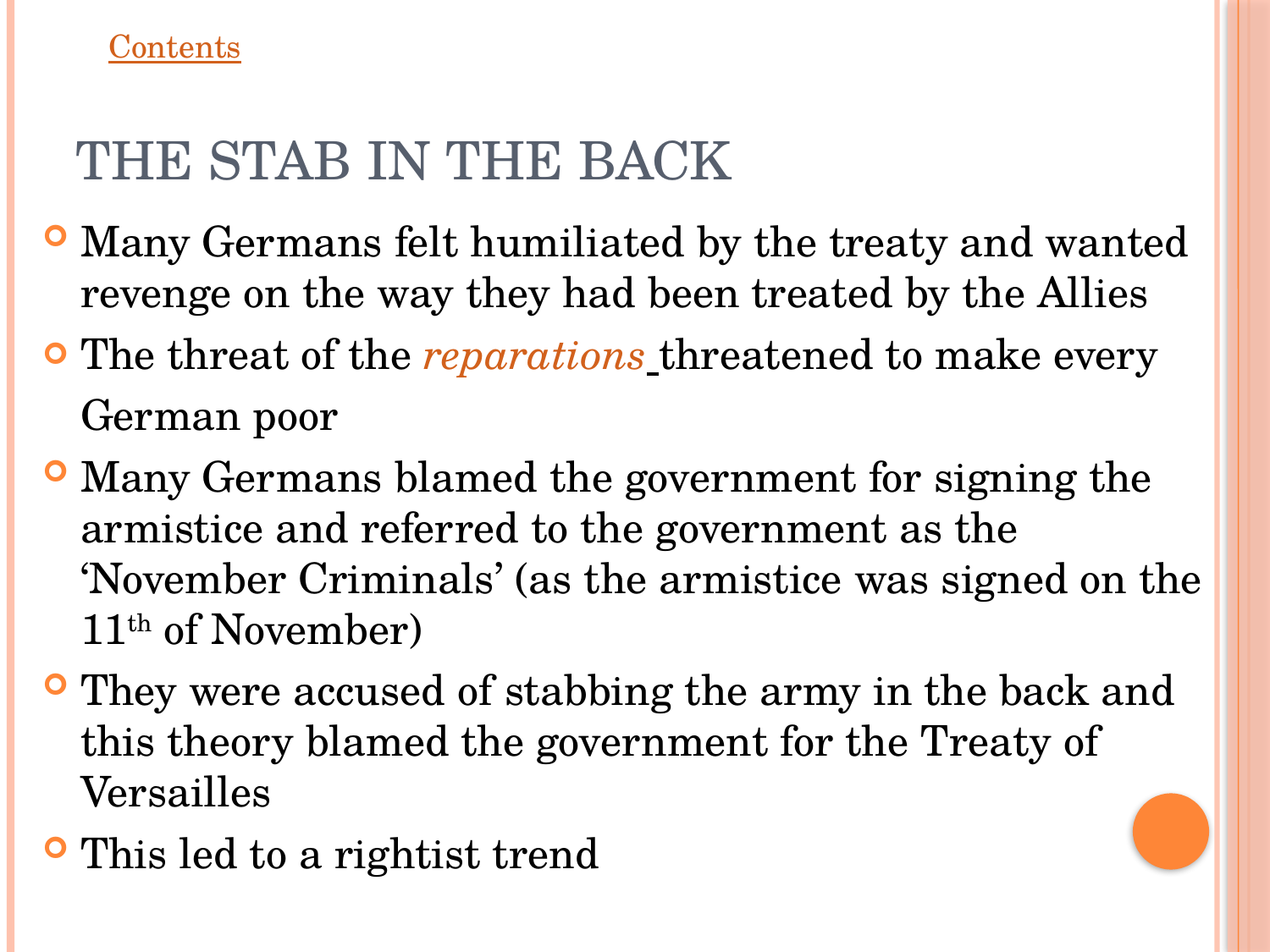

# The Stab in the Back
Many Germans felt humiliated by the treaty and wanted revenge on the way they had been treated by the Allies
The threat of the reparations threatened to make every German poor
Many Germans blamed the government for signing the armistice and referred to the government as the ‘November Criminals’ (as the armistice was signed on the 11th of November)
They were accused of stabbing the army in the back and this theory blamed the government for the Treaty of Versailles
This led to a rightist trend